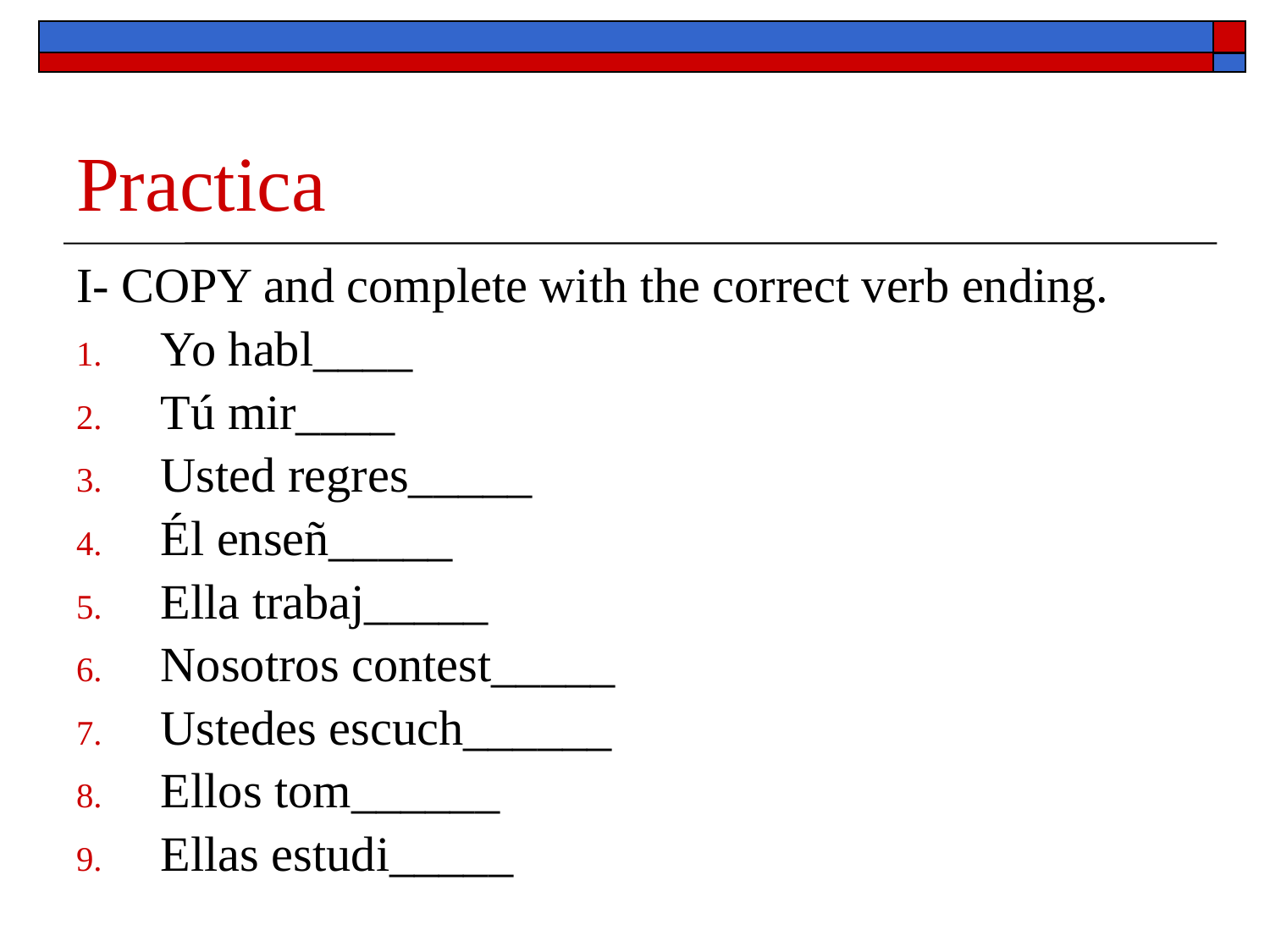

# Practica
I- COPY and complete with the correct verb ending.
Yo habl____
Tú mir____
Usted regres_____
Él enseñ_____
Ella trabaj_____
Nosotros contest_____
Ustedes escuch______
Ellos tom______
Ellas estudi_____